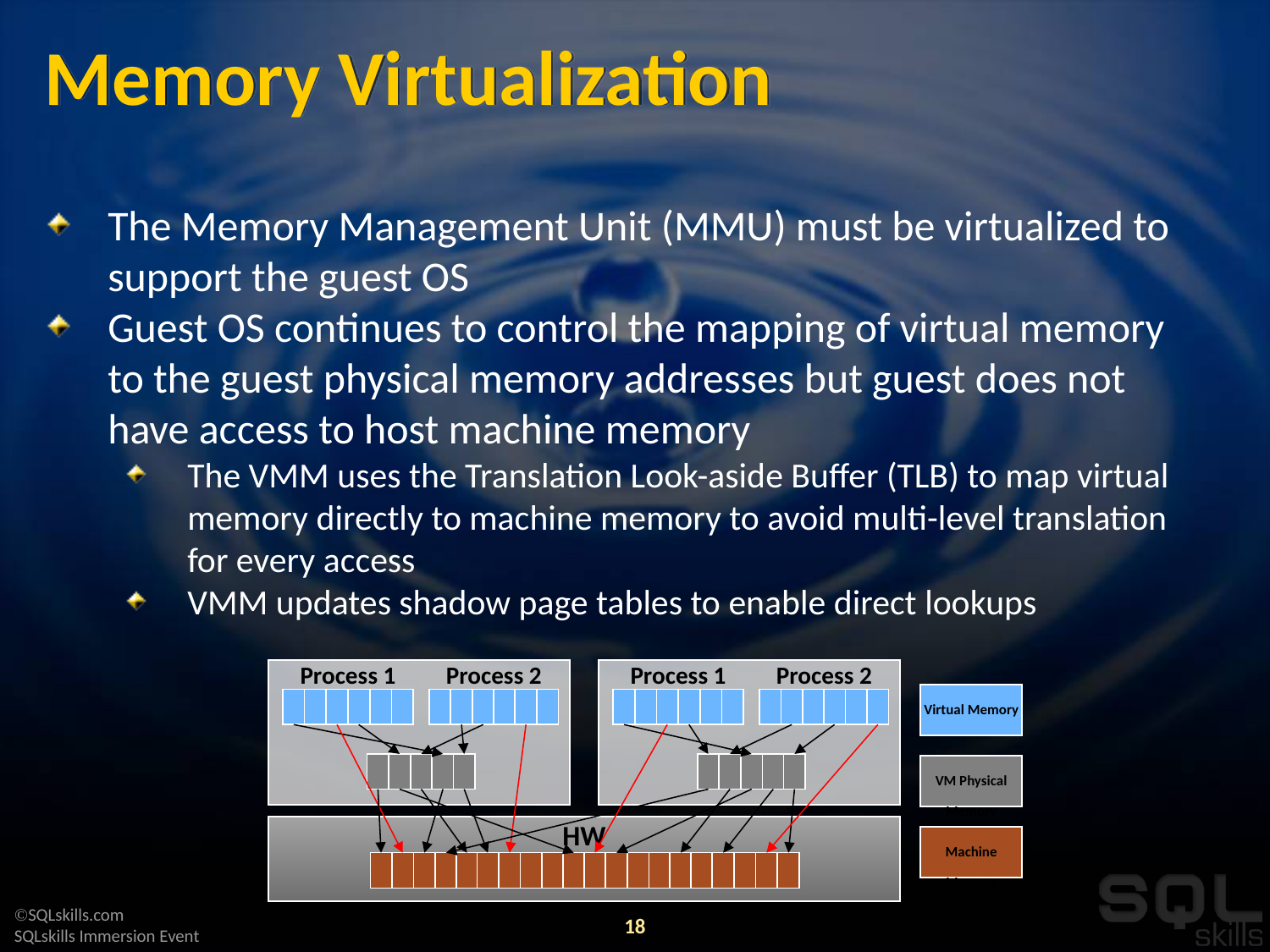

# Memory Virtualization
The Memory Management Unit (MMU) must be virtualized to support the guest OS
Guest OS continues to control the mapping of virtual memory to the guest physical memory addresses but guest does not have access to host machine memory
The VMM uses the Translation Look-aside Buffer (TLB) to map virtual memory directly to machine memory to avoid multi-level translation for every access
VMM updates shadow page tables to enable direct lookups

Process 2
Process 2
Process 1
Process 1

HW

Virtual Memory
VM Physical Memory
Machine Memory
18